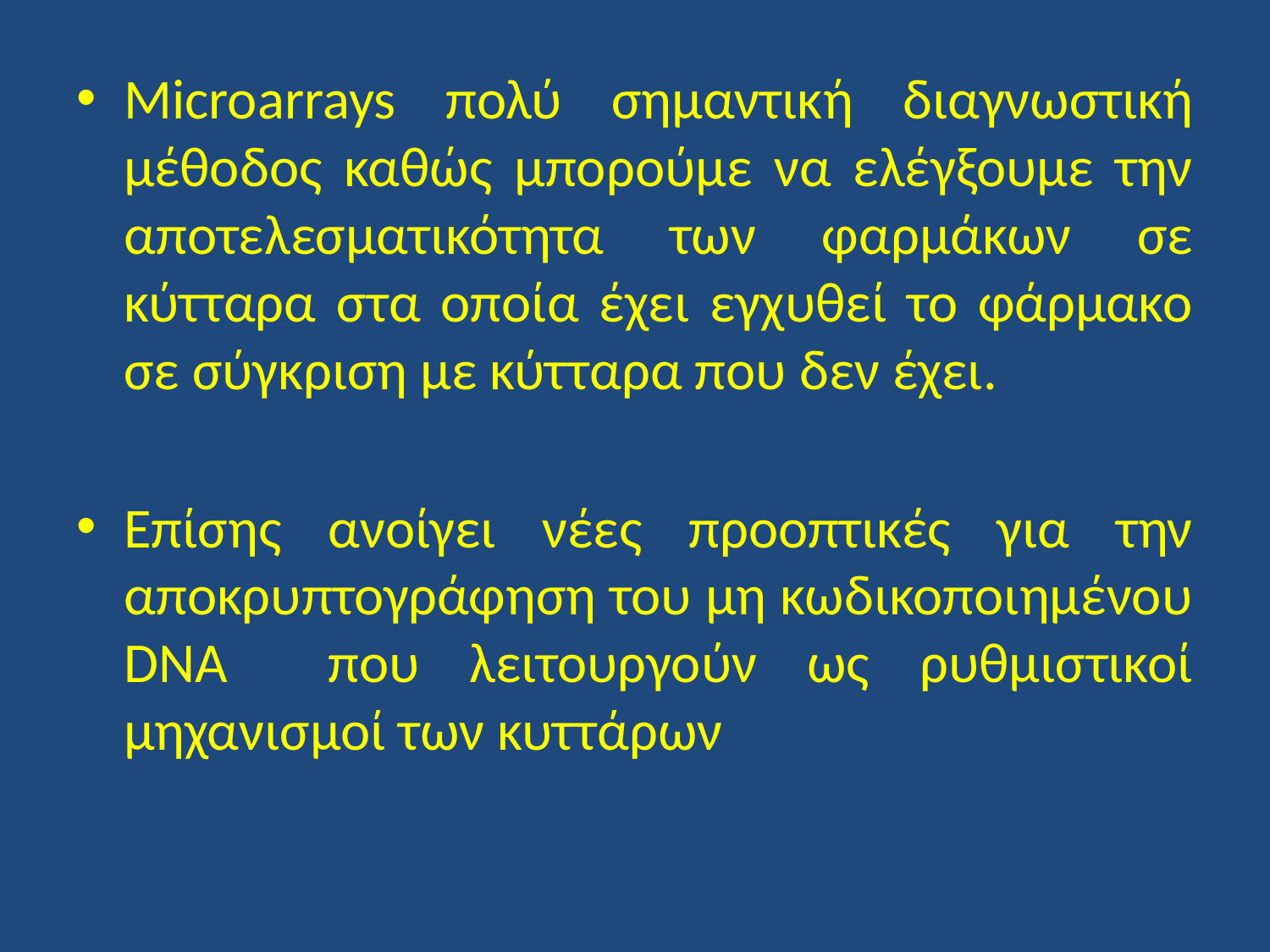

Microarrays πολύ σημαντική διαγνωστική μέθοδος καθώς μπορούμε να ελέγξουμε την αποτελεσματικότητα των φαρμάκων σε κύτταρα στα οποία έχει εγχυθεί το φάρμακο σε σύγκριση με κύτταρα που δεν έχει.

Επίσης ανοίγει νέες προοπτικές για την αποκρυπτογράφηση του μη κωδικοποιημένου DNA  που λειτουργούν ως ρυθμιστικοί μηχανισμοί των κυττάρων